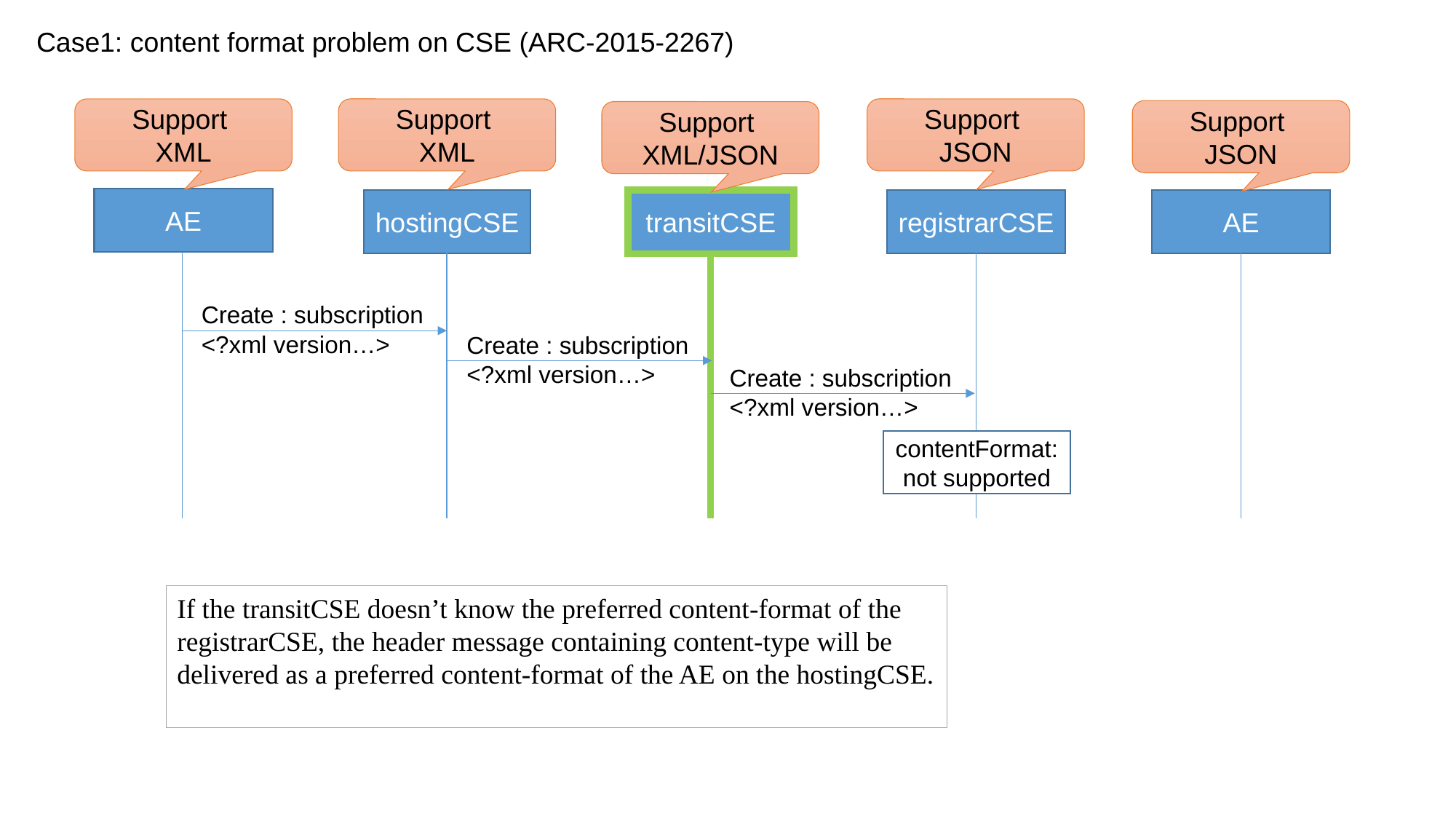

Case1: content format problem on CSE (ARC-2015-2267)
Support
XML
Support
JSON
Support
XML
Support
JSON
Support
XML/JSON
AE
hostingCSE
transitCSE
registrarCSE
AE
Create : subscription
<?xml version…>
Create : subscription
<?xml version…>
Create : subscription
<?xml version…>

contentFormat:
not supported
If the transitCSE doesn’t know the preferred content-format of the registrarCSE, the header message containing content-type will be delivered as a preferred content-format of the AE on the hostingCSE.